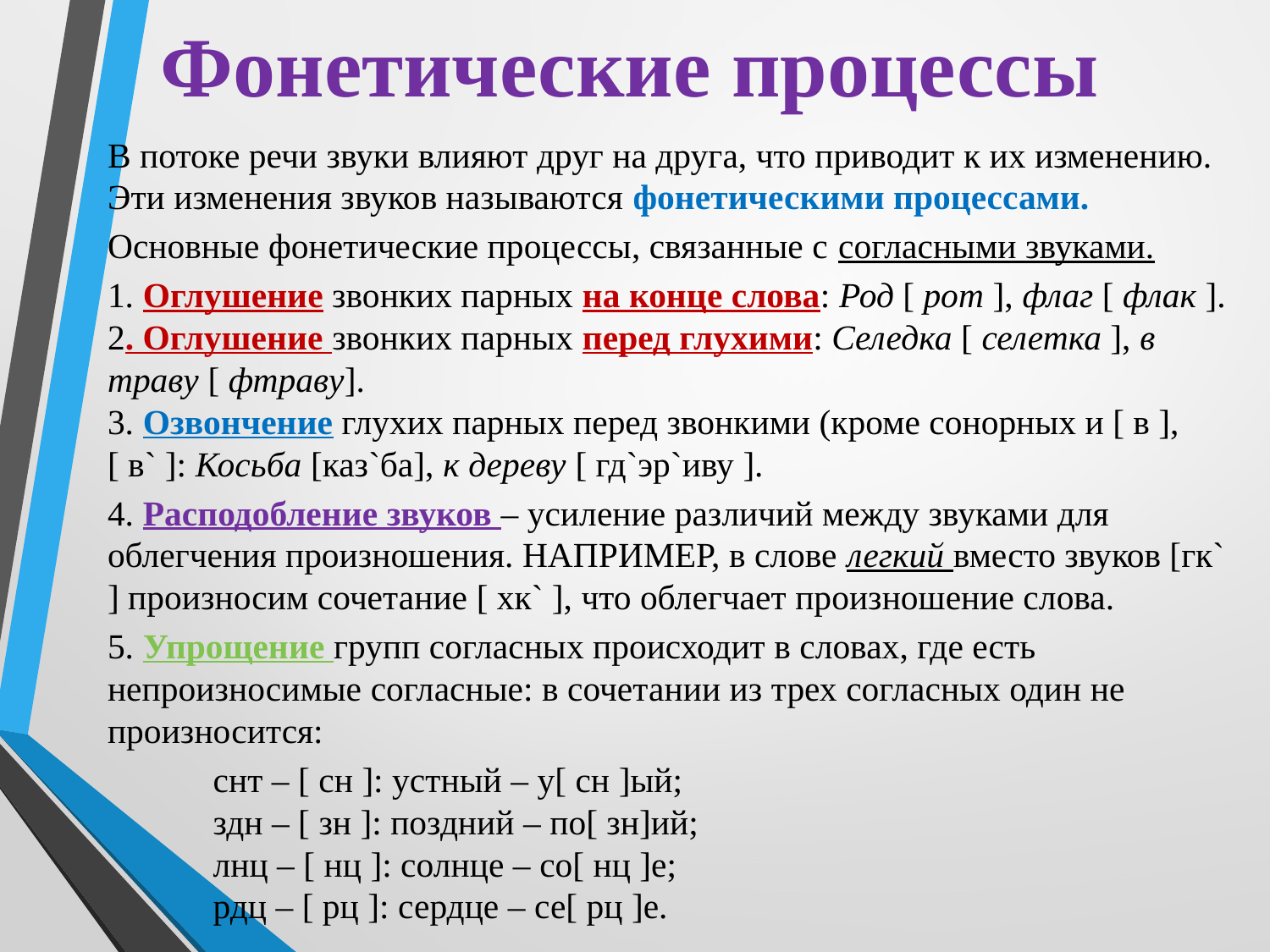

# Фонетические процессы
В потоке речи звуки влияют друг на друга, что приводит к их изменению. Эти изменения звуков называются фонетическими процессами.
Основные фонетические процессы, связанные с согласными звуками.
1. Оглушение звонких парных на конце слова: Род [ рот ], флаг [ флак ].
2. Оглушение звонких парных перед глухими: Селедка [ селетка ], в траву [ фтраву].
3. Озвончение глухих парных перед звонкими (кроме сонорных и [ в ], [ в` ]: Косьба [каз`ба], к дереву [ гд`эр`иву ].
4. Расподобление звуков – усиление различий между звуками для облегчения произношения. НАПРИМЕР, в слове легкий вместо звуков [гк` ] произносим сочетание [ хк` ], что облегчает произношение слова.
5. Упрощение групп согласных происходит в словах, где есть непроизносимые согласные: в сочетании из трех согласных один не произносится:
	снт – [ сн ]: устный – у[ сн ]ый;
	здн – [ зн ]: поздний – по[ зн]ий;
	лнц – [ нц ]: солнце – со[ нц ]е;
	рдц – [ рц ]: сердце – се[ рц ]е.